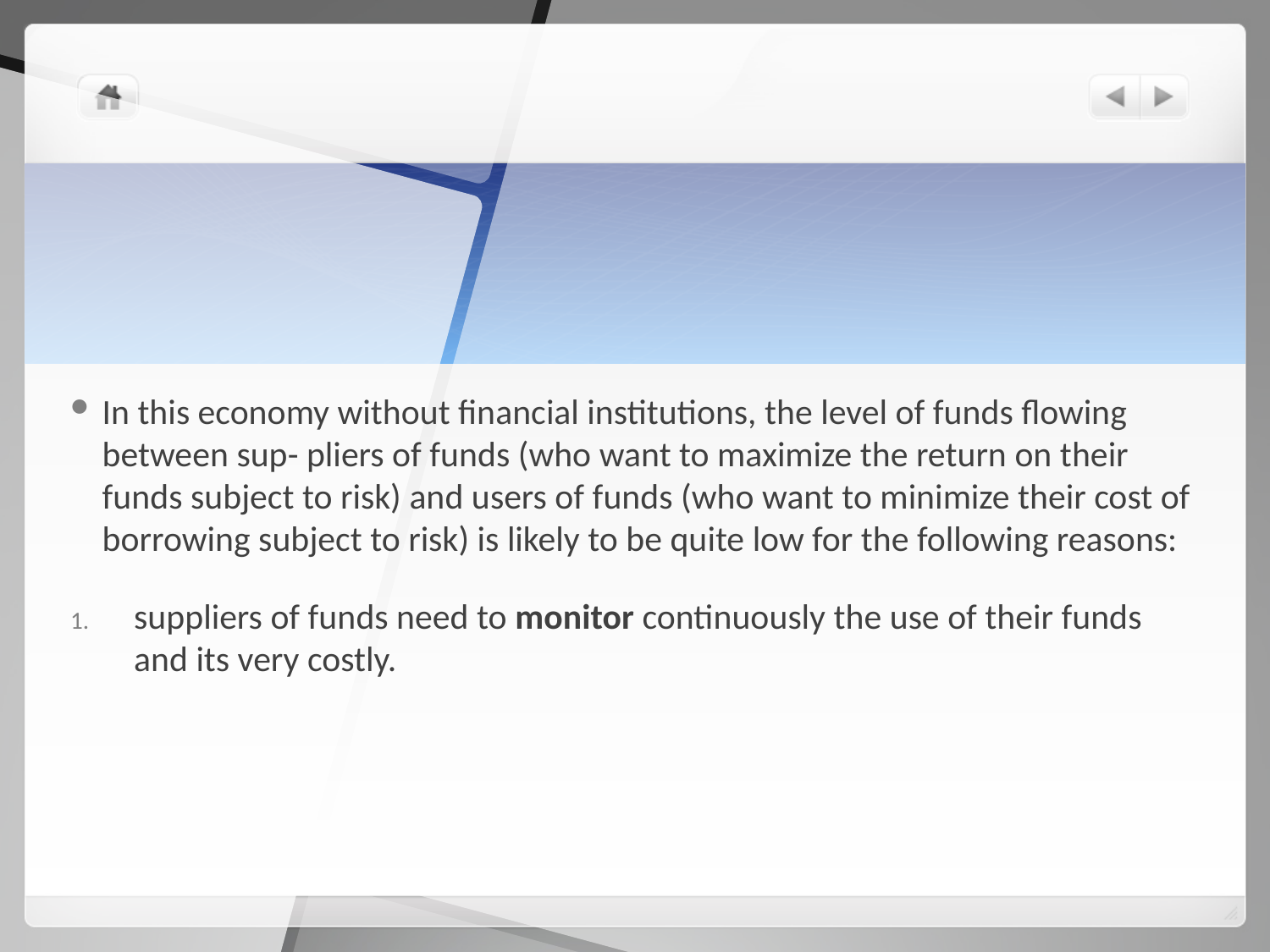

#
In this economy without financial institutions, the level of funds flowing between sup- pliers of funds (who want to maximize the return on their funds subject to risk) and users of funds (who want to minimize their cost of borrowing subject to risk) is likely to be quite low for the following reasons:
suppliers of funds need to monitor continuously the use of their funds and its very costly.